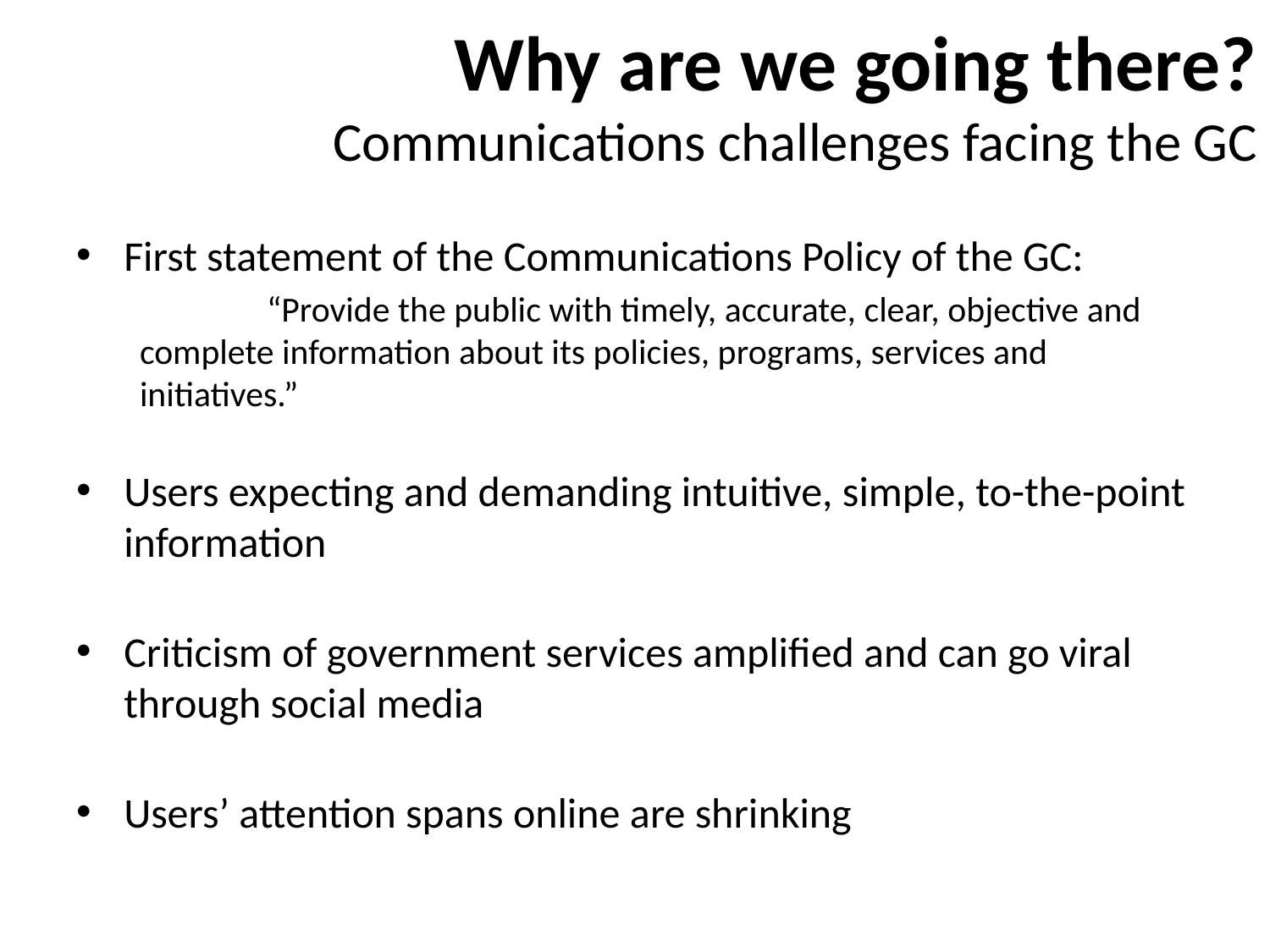

# Why are we going there? Communications challenges facing the GC
First statement of the Communications Policy of the GC:
	“Provide the public with timely, accurate, clear, objective and 	complete information about its policies, programs, services and 	initiatives.”
Users expecting and demanding intuitive, simple, to-the-point information
Criticism of government services amplified and can go viral through social media
Users’ attention spans online are shrinking